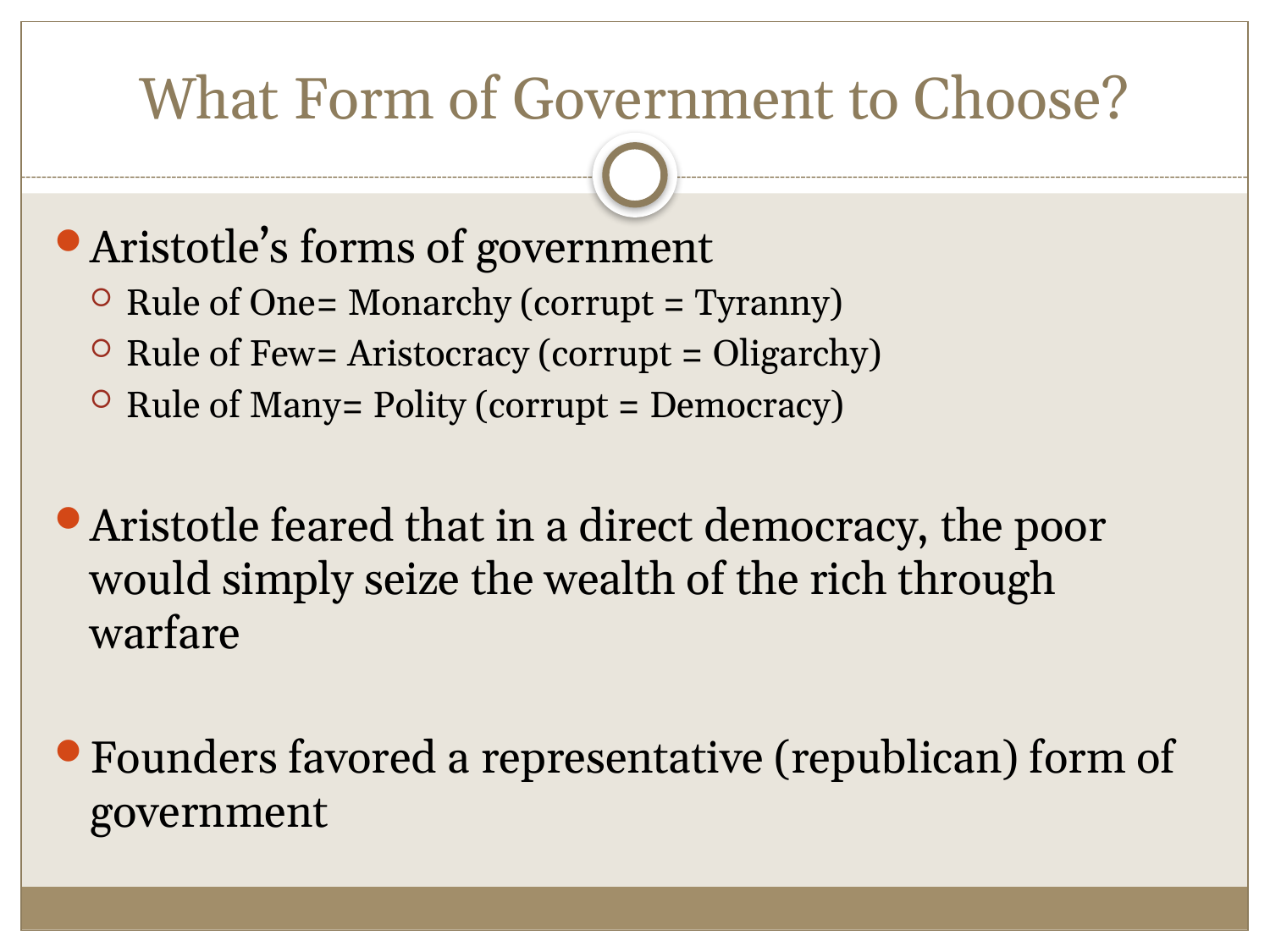

# What Form of Government to Choose?
Aristotle’s forms of government
Rule of One= Monarchy (corrupt = Tyranny)
Rule of Few= Aristocracy (corrupt = Oligarchy)
Rule of Many= Polity (corrupt = Democracy)

Aristotle feared that in a direct democracy, the poor would simply seize the wealth of the rich through warfare

Founders favored a representative (republican) form of government